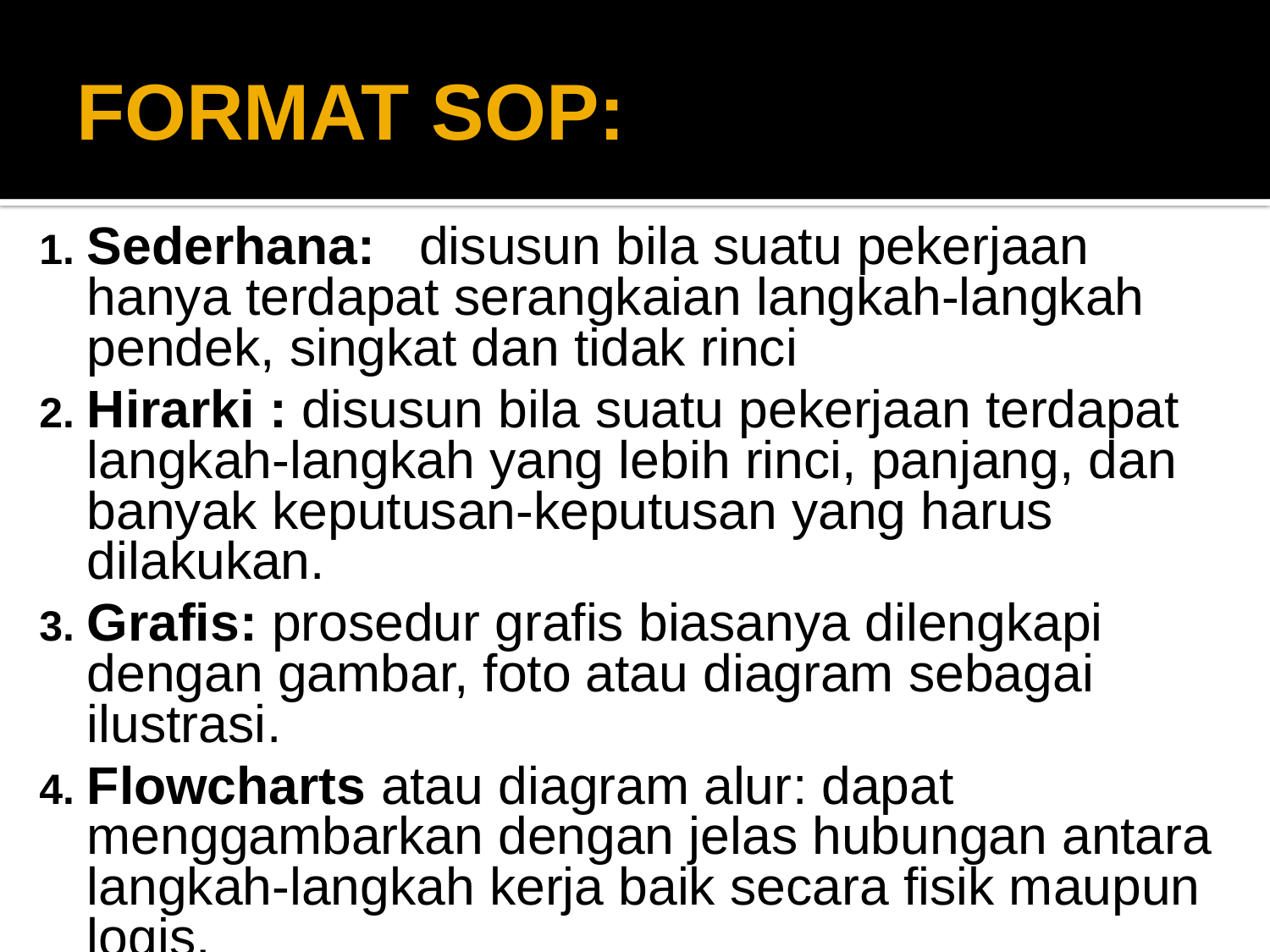

# FORMAT SOP:
Sederhana:   disusun bila suatu pekerjaan hanya terdapat serangkaian langkah-langkah pendek, singkat dan tidak rinci
Hirarki : disusun bila suatu pekerjaan terdapat langkah-langkah yang lebih rinci, panjang, dan banyak keputusan-keputusan yang harus dilakukan.
Grafis: prosedur grafis biasanya dilengkapi dengan gambar, foto atau diagram sebagai ilustrasi.
Flowcharts atau diagram alur: dapat menggambarkan dengan jelas hubungan antara langkah-langkah kerja baik secara fisik maupun logis.